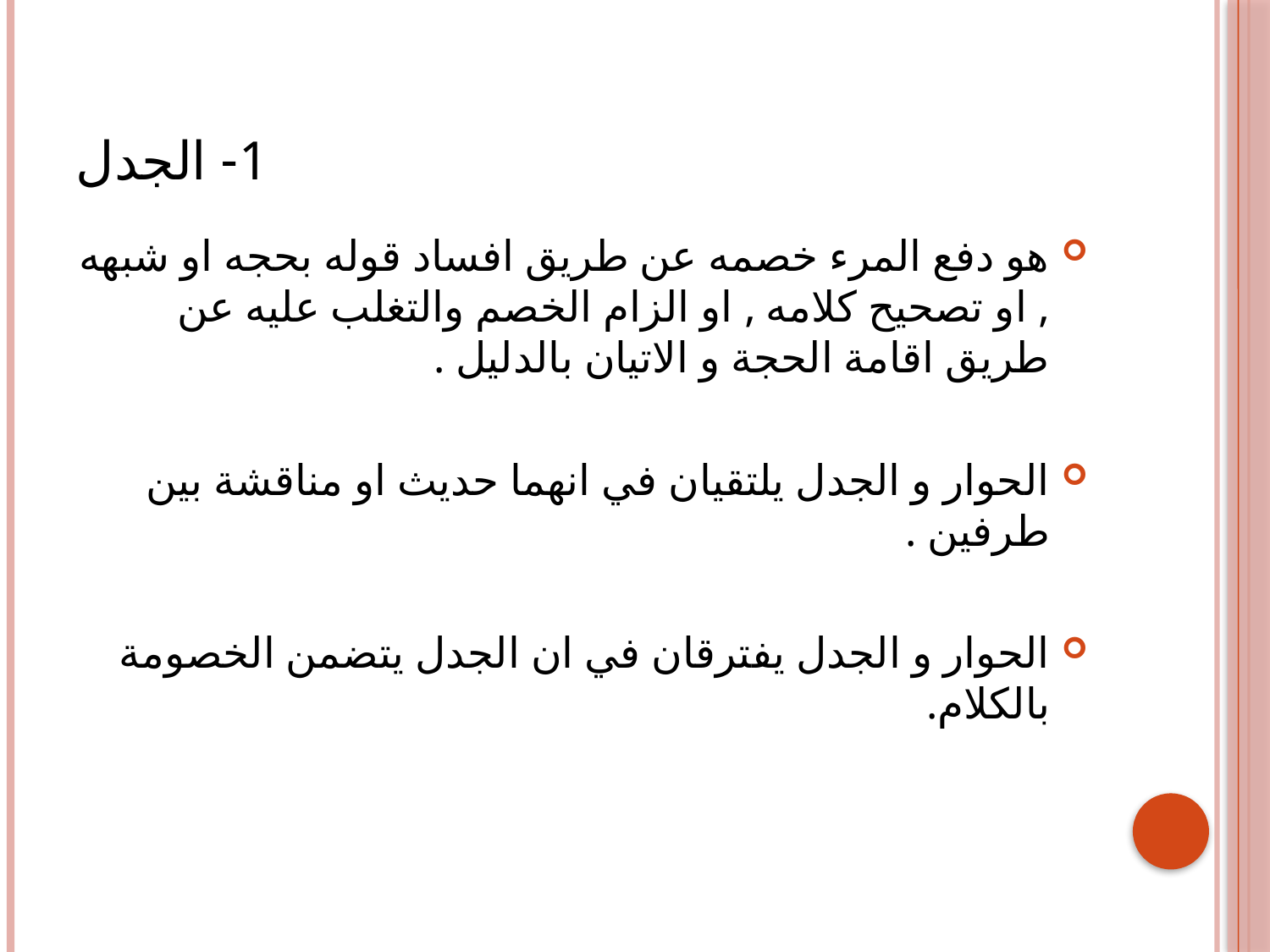

# 1- الجدل
هو دفع المرء خصمه عن طريق افساد قوله بحجه او شبهه , او تصحيح كلامه , او الزام الخصم والتغلب عليه عن طريق اقامة الحجة و الاتيان بالدليل .

الحوار و الجدل يلتقيان في انهما حديث او مناقشة بين طرفين .

الحوار و الجدل يفترقان في ان الجدل يتضمن الخصومة بالكلام.